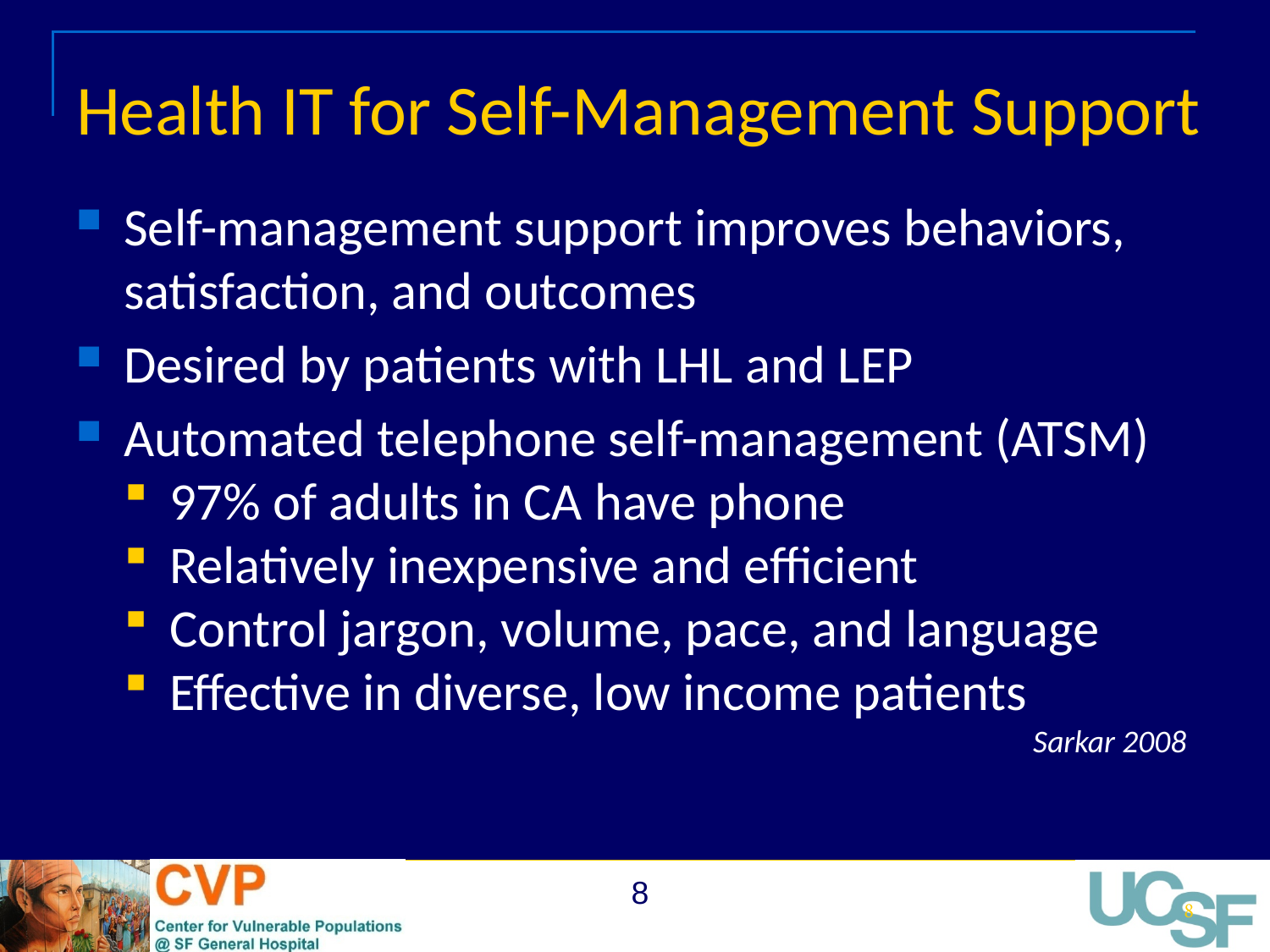

# Health IT for Self-Management Support
Self-management support improves behaviors, satisfaction, and outcomes
Desired by patients with LHL and LEP
Automated telephone self-management (ATSM)
97% of adults in CA have phone
Relatively inexpensive and efficient
Control jargon, volume, pace, and language
Effective in diverse, low income patients
Sarkar 2008

8